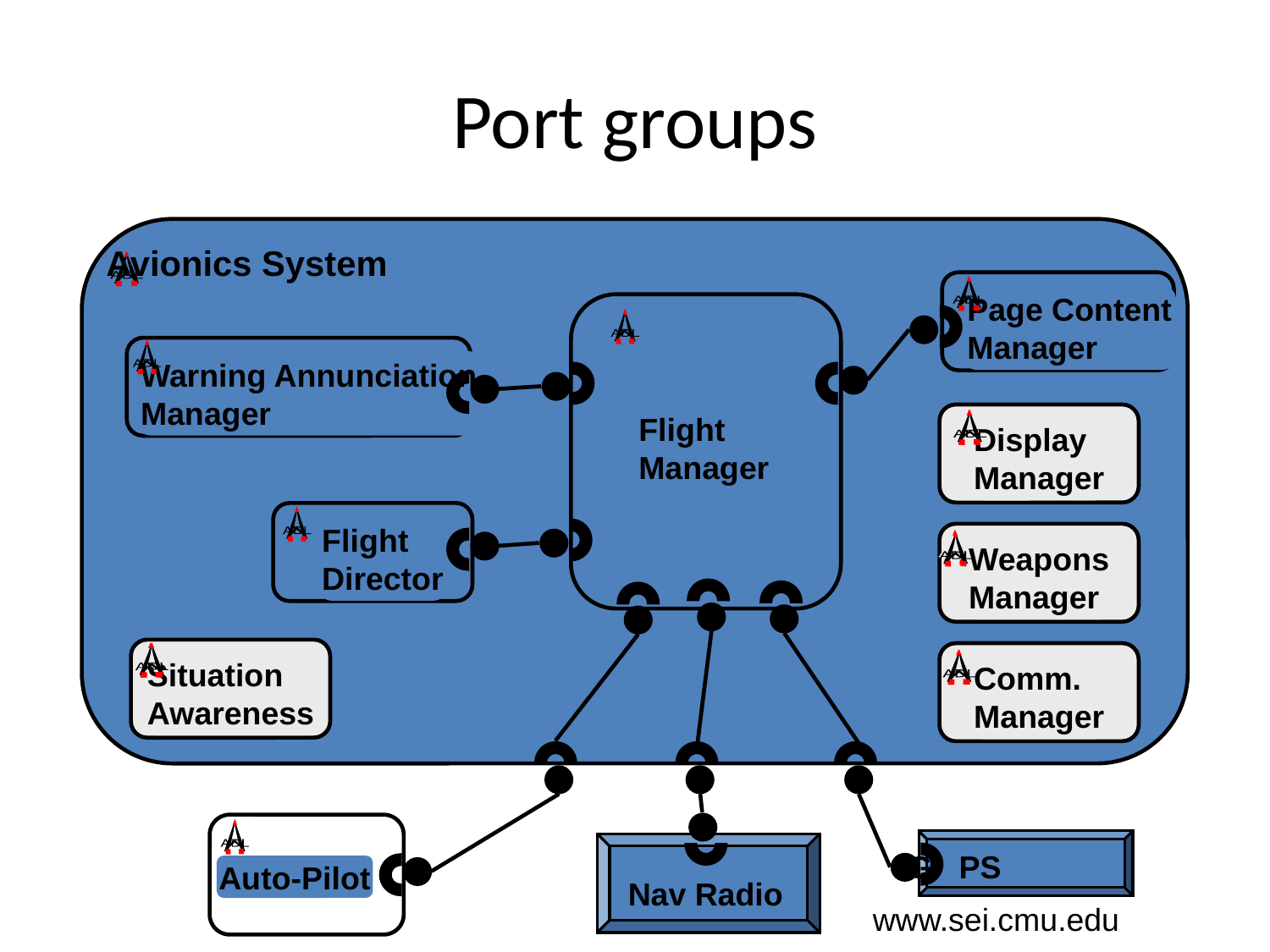

# Port groups

Avionics System
A

ADL

A

ADL

Page Content
Manager

A

ADL

A

ADL

Warning Annunciation
Manager

Display
Manager
A

ADL

Flight Manager
A

ADL

A

ADL

Flight
Director

Weapons
Manager
A

ADL

A

ADL

Situation
Awareness
A

ADL

Comm.
Manager
A

ADL

A

ADL

A

ADL

Nav Radio

A

ADL

Auto-Pilot

G   PS

www.sei.cmu.edu